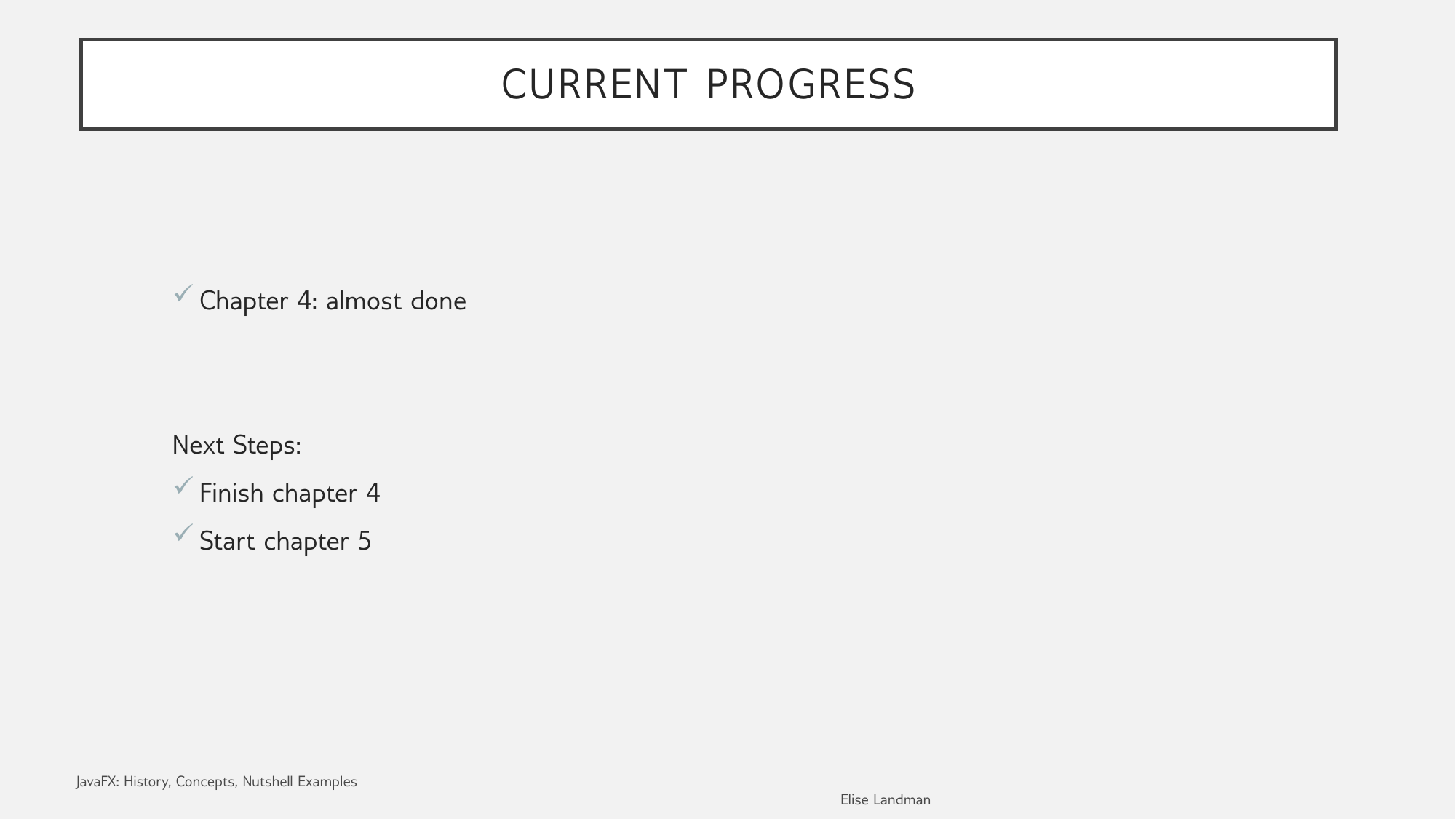

# Current Progress

Chapter 4: almost done

Next Steps:
Finish chapter 4
Start chapter 5
JavaFX: History, Concepts, Nutshell Examples																	Elise Landman